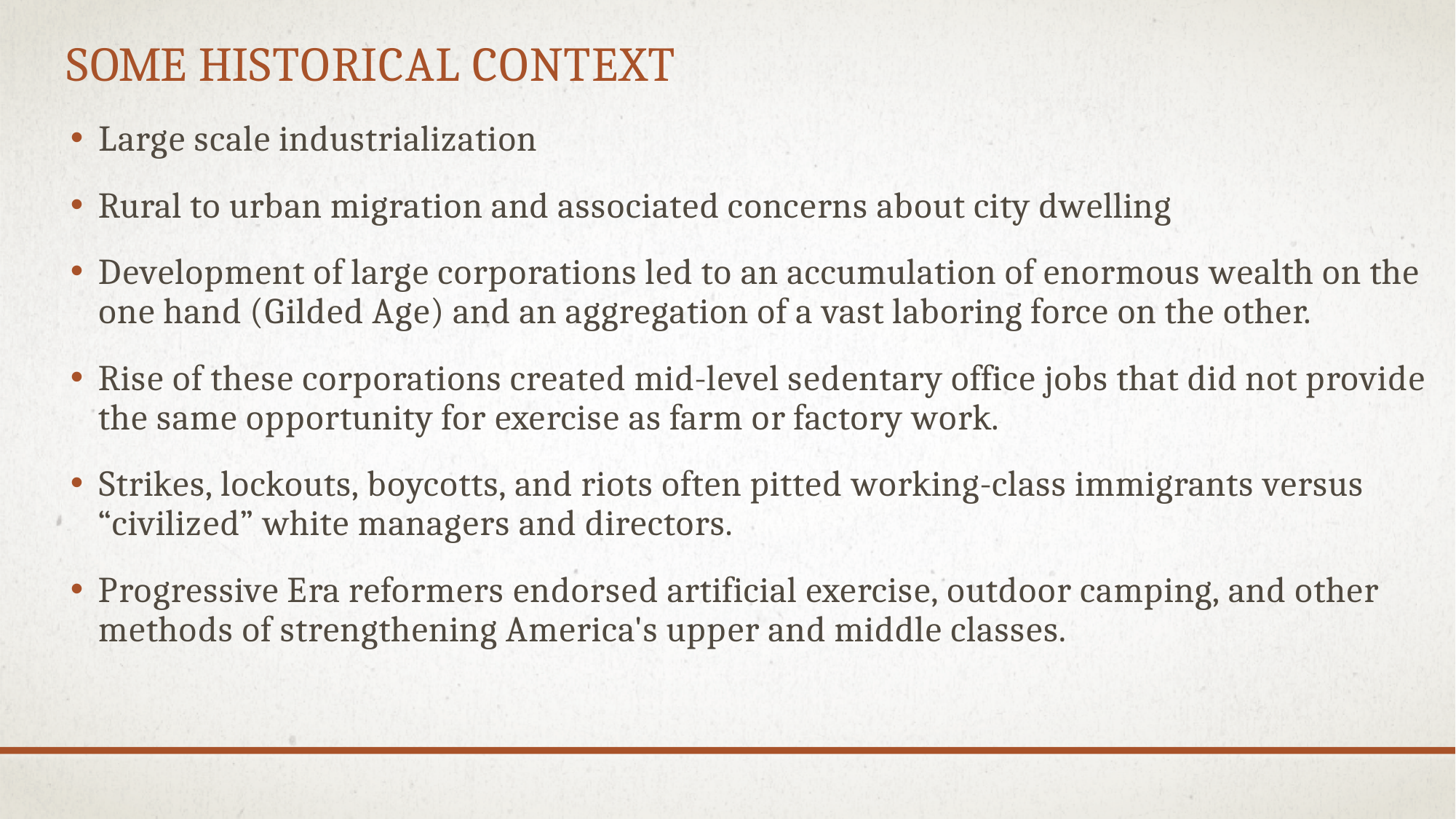

# Some Historical Context
Large scale industrialization
Rural to urban migration and associated concerns about city dwelling
Development of large corporations led to an accumulation of enormous wealth on the one hand (Gilded Age) and an aggregation of a vast laboring force on the other.
Rise of these corporations created mid-level sedentary office jobs that did not provide the same opportunity for exercise as farm or factory work.
Strikes, lockouts, boycotts, and riots often pitted working-class immigrants versus “civilized” white managers and directors.
Progressive Era reformers endorsed artificial exercise, outdoor camping, and other methods of strengthening America's upper and middle classes.